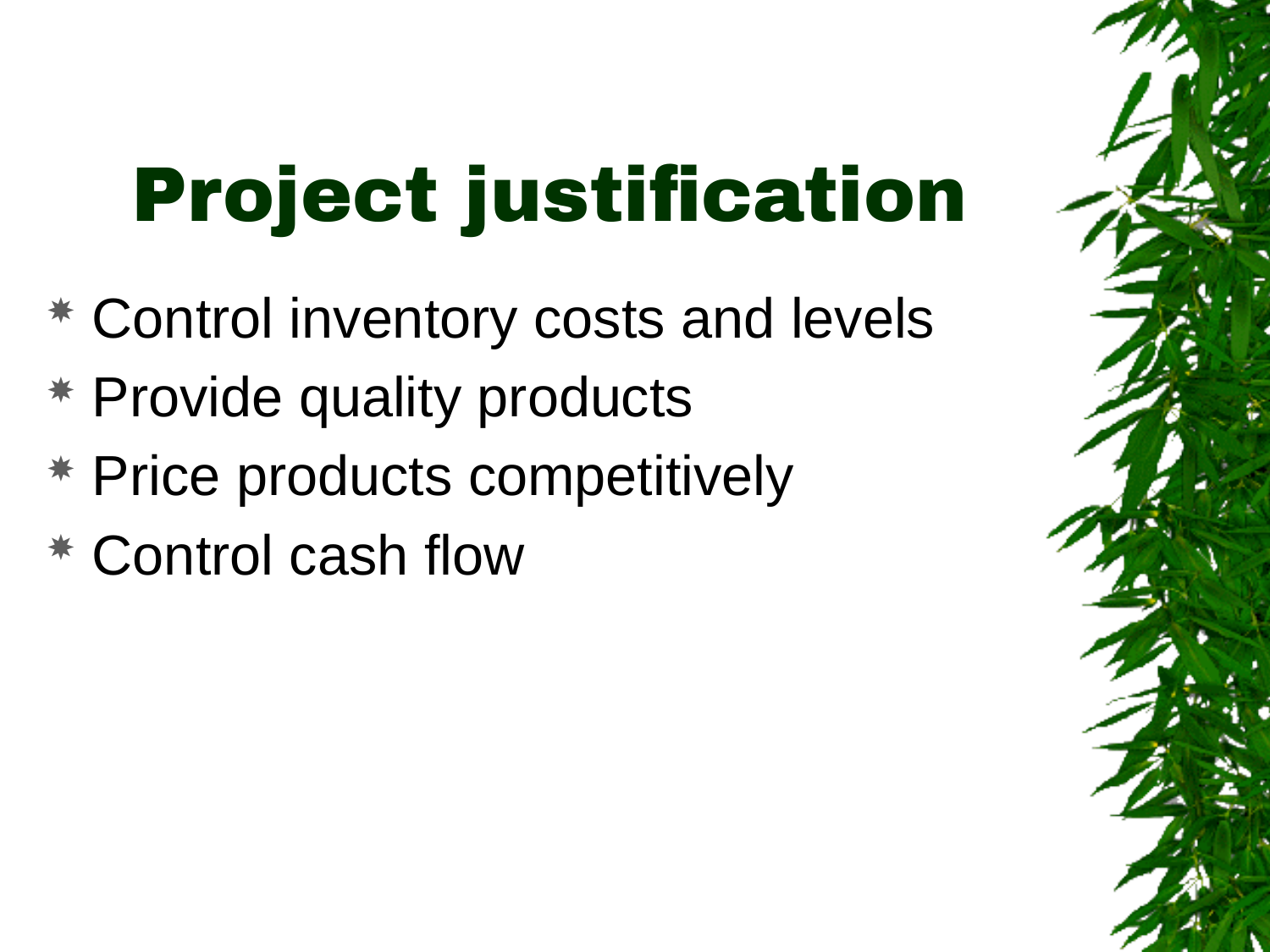

# Project justification
Control inventory costs and levels
Provide quality products
Price products competitively
Control cash flow